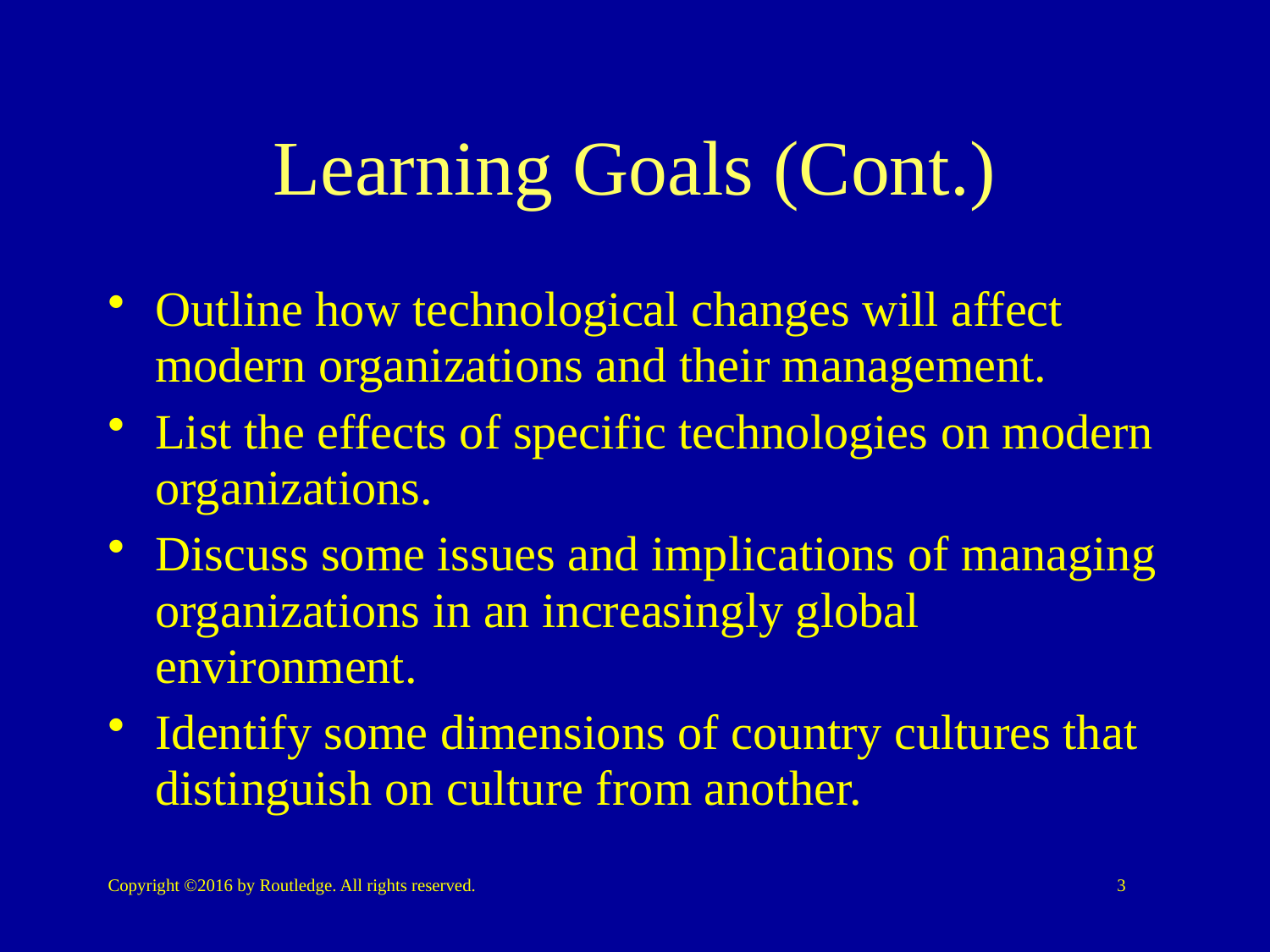

# Learning Goals (Cont.)
Outline how technological changes will affect modern organizations and their management.
List the effects of specific technologies on modern organizations.
Discuss some issues and implications of managing organizations in an increasingly global environment.
Identify some dimensions of country cultures that distinguish on culture from another.

Copyright ©2016 by Routledge. All rights reserved.

3